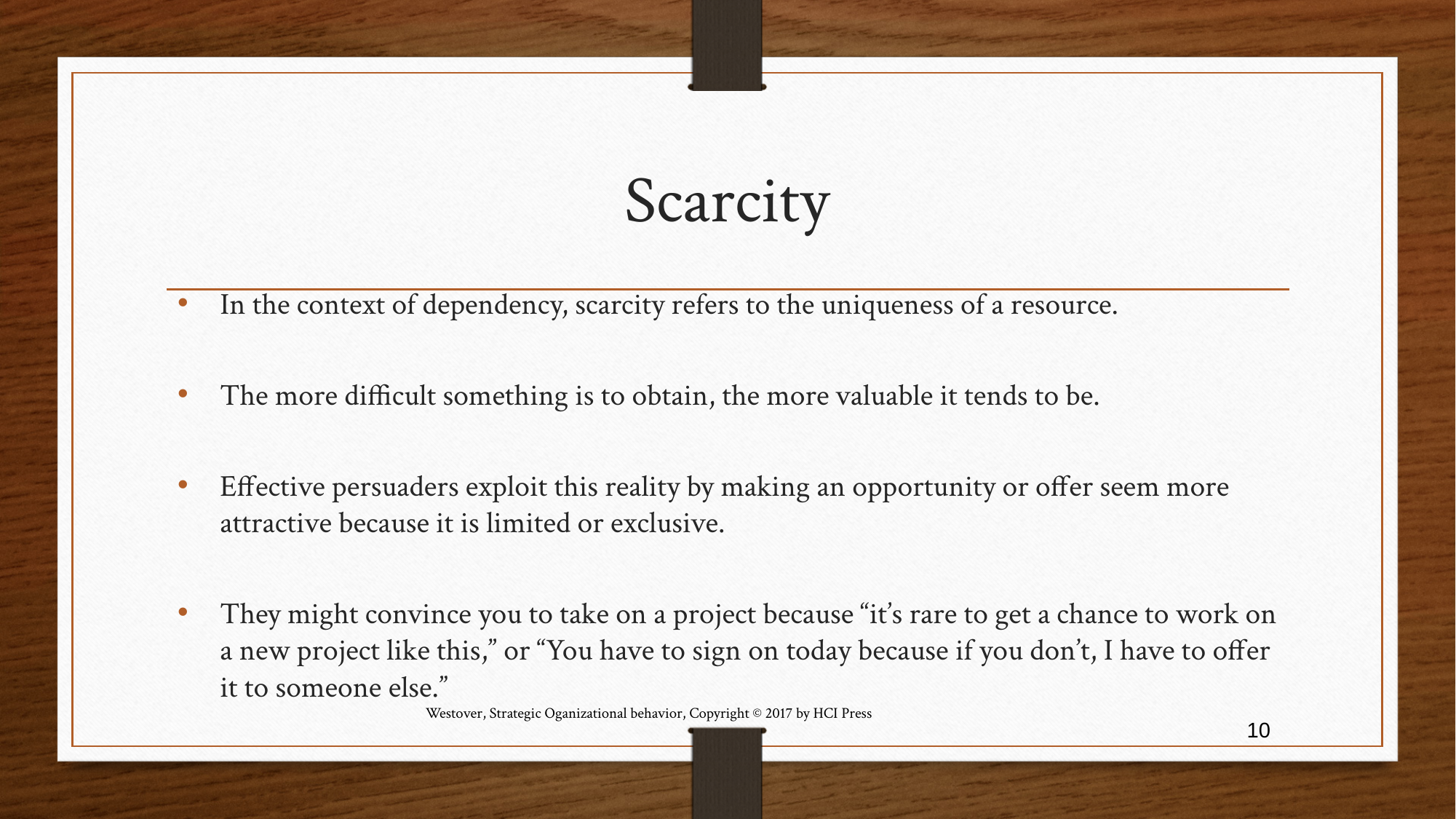

# Scarcity
In the context of dependency, scarcity refers to the uniqueness of a resource.

The more difficult something is to obtain, the more valuable it tends to be.

Effective persuaders exploit this reality by making an opportunity or offer seem more attractive because it is limited or exclusive.

They might convince you to take on a project because “it’s rare to get a chance to work on a new project like this,” or “You have to sign on today because if you don’t, I have to offer it to someone else.”
Westover, Strategic Oganizational behavior, Copyright © 2017 by HCI Press
10